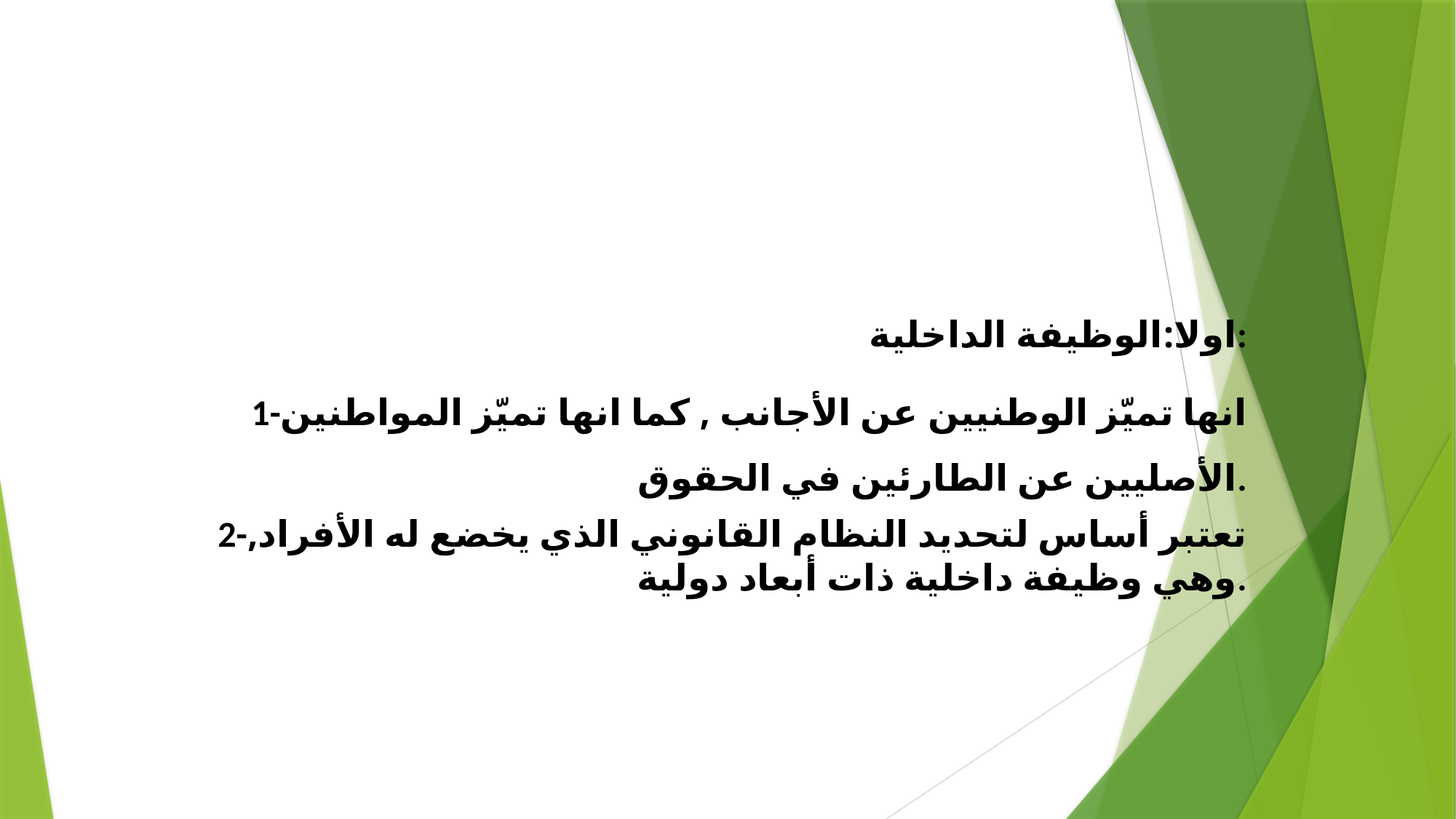

اولا:الوظيفة الداخلية:
1-انها تميّز الوطنيين عن الأجانب , كما انها تميّز المواطنين الأصليين عن الطارئين في الحقوق.
2-تعتبر أساس لتحديد النظام القانوني الذي يخضع له الأفراد, وهي وظيفة داخلية ذات أبعاد دولية.